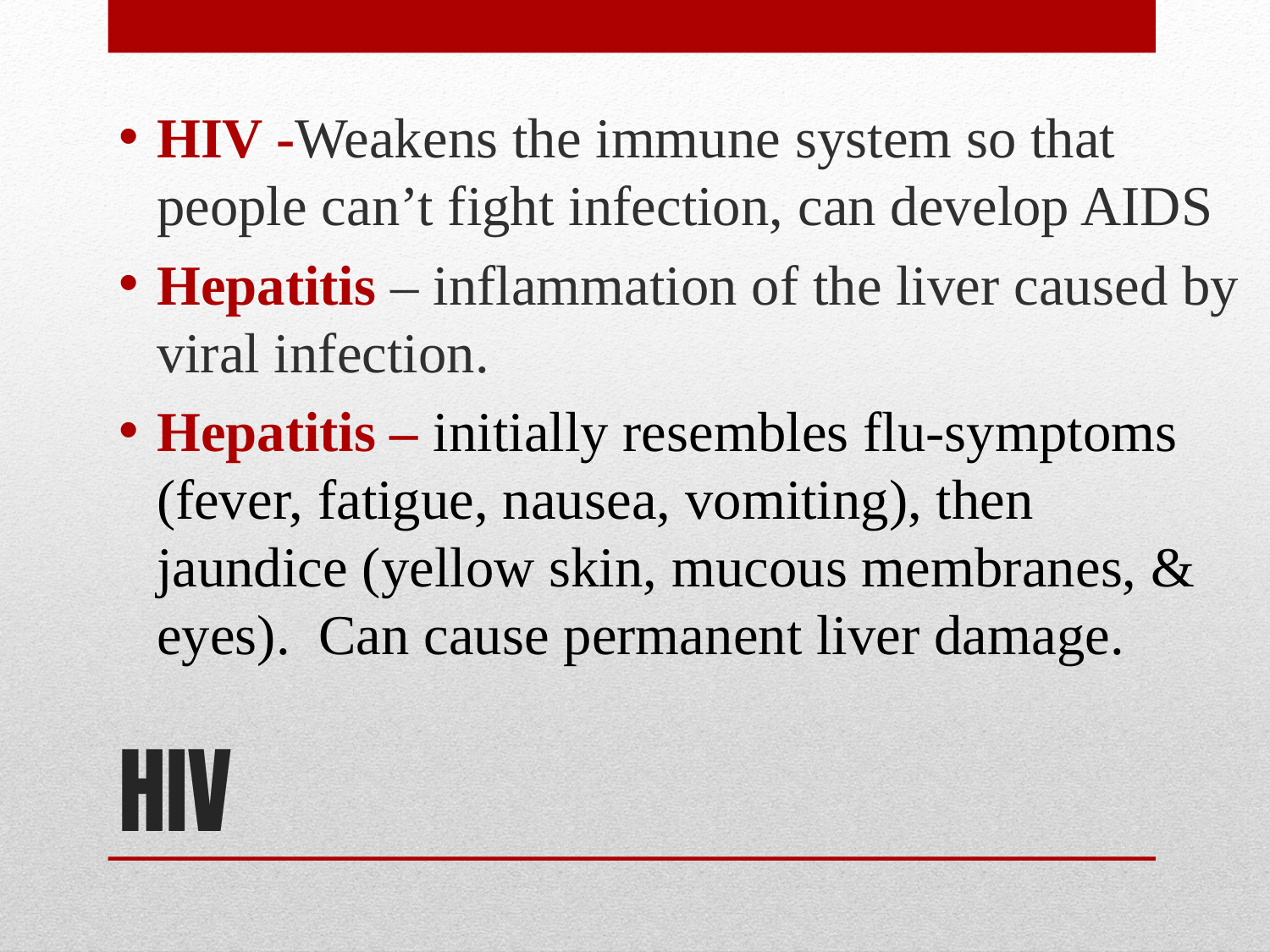

HIV -Weakens the immune system so that people can’t fight infection, can develop AIDS
Hepatitis – inflammation of the liver caused by viral infection.
Hepatitis – initially resembles flu-symptoms (fever, fatigue, nausea, vomiting), then jaundice (yellow skin, mucous membranes, & eyes).  Can cause permanent liver damage.

# HIV